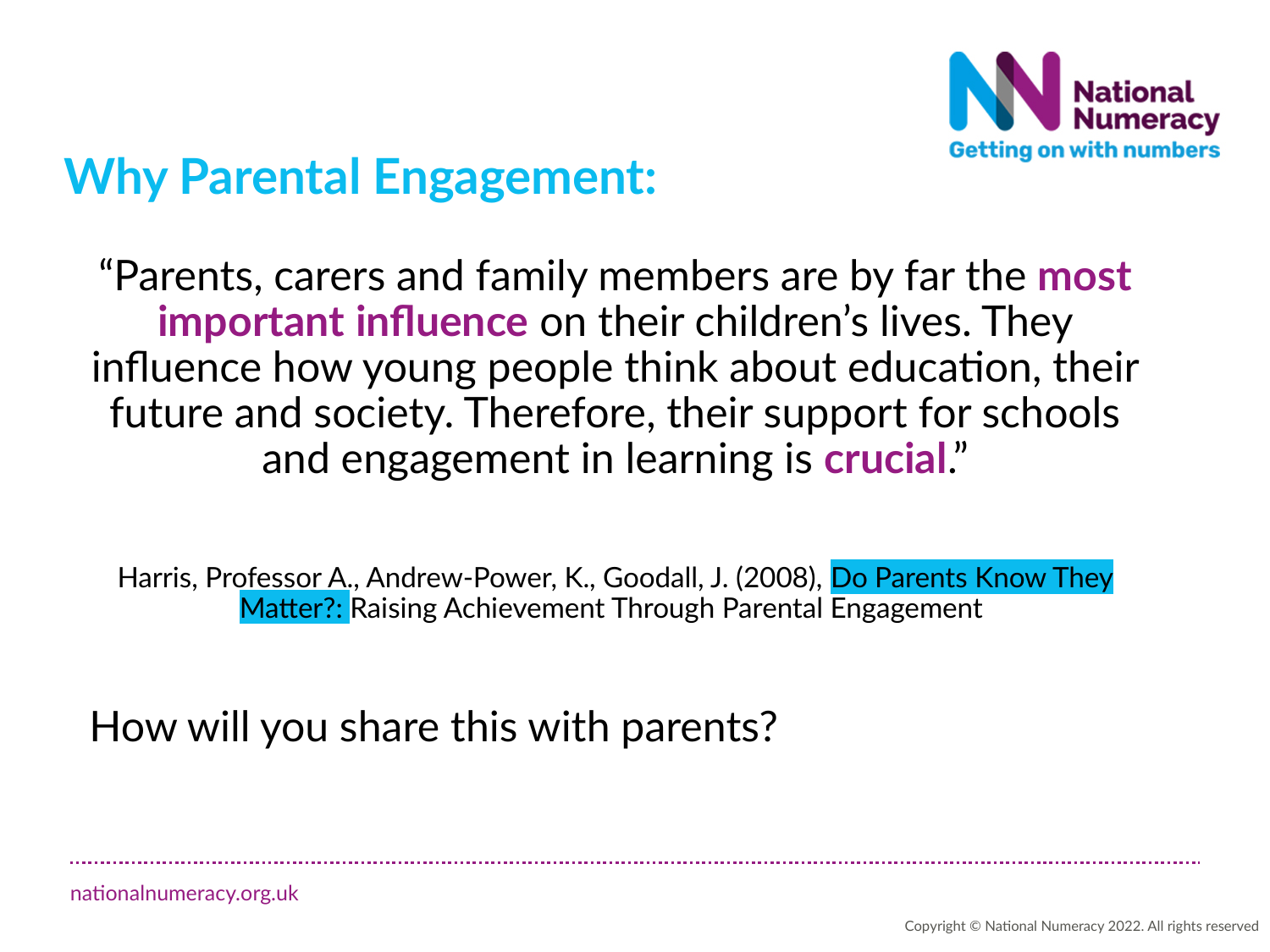

Why Parental Engagement:
“Parents, carers and family members are by far the most important influence on their children’s lives. They influence how young people think about education, their future and society. Therefore, their support for schools and engagement in learning is crucial.”

Harris, Professor A., Andrew-Power, K., Goodall, J. (2008), Do Parents Know They Matter?: Raising Achievement Through Parental Engagement

How will you share this with parents?

Copyright © National Numeracy 2022. All rights reserved